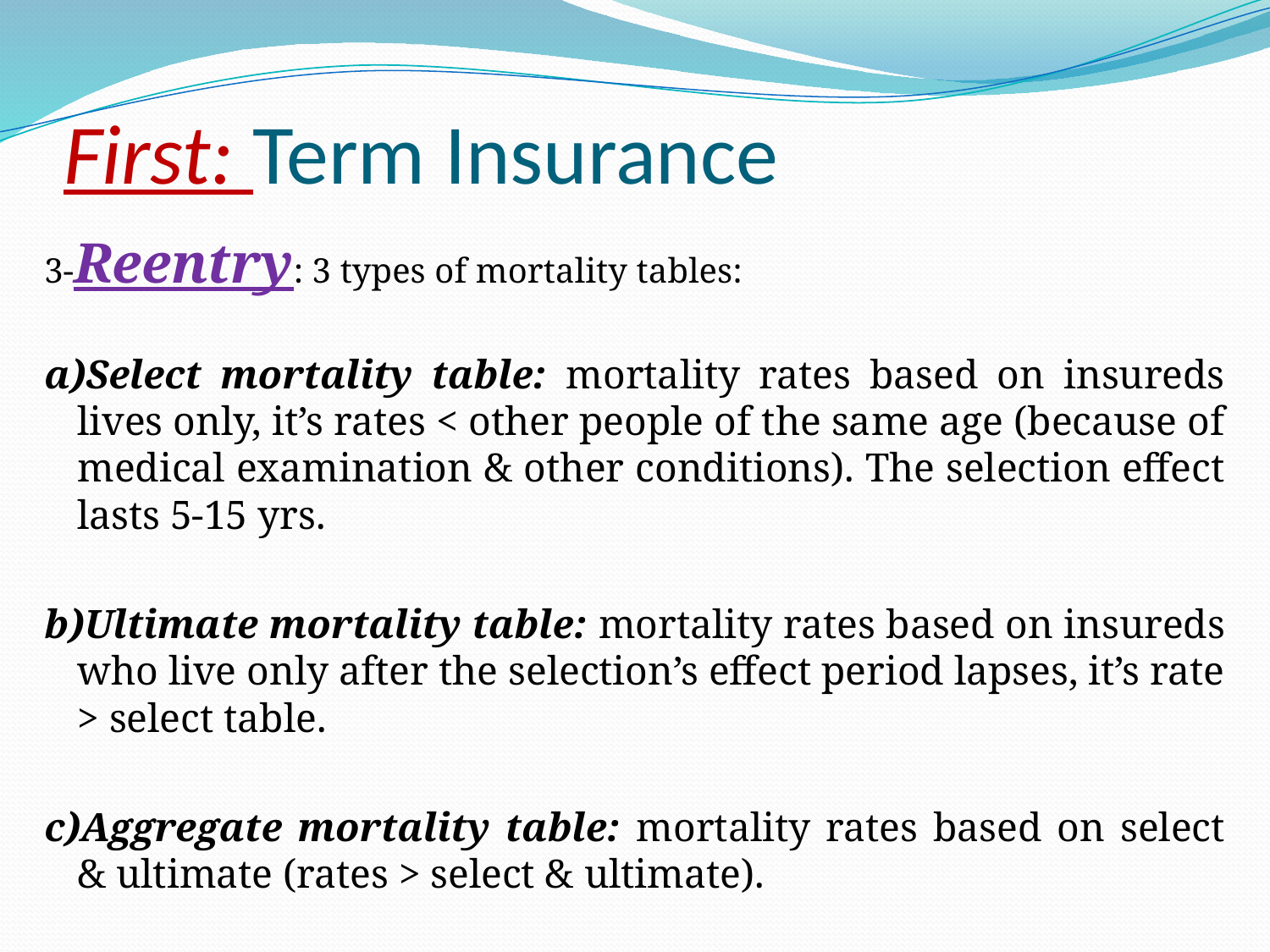

# First: Term Insurance
3-Reentry: 3 types of mortality tables:

a)Select mortality table: mortality rates based on insureds lives only, it’s rates < other people of the same age (because of medical examination & other conditions). The selection effect lasts 5-15 yrs.

b)Ultimate mortality table: mortality rates based on insureds who live only after the selection’s effect period lapses, it’s rate > select table.

c)Aggregate mortality table: mortality rates based on select & ultimate (rates > select & ultimate).